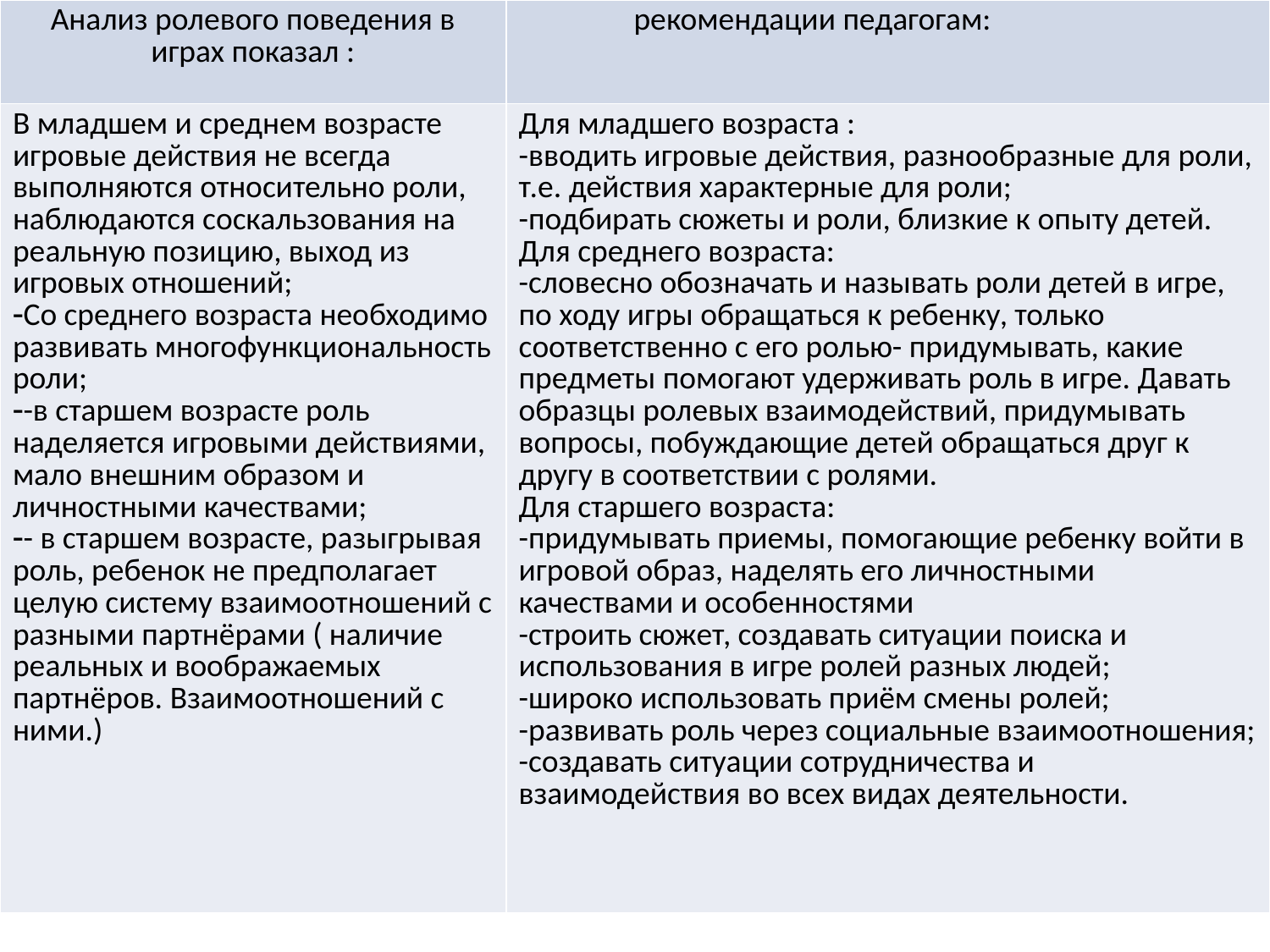

| Анализ ролевого поведения в играх показал : | рекомендации педагогам: |
| --- | --- |
| В младшем и среднем возрасте игровые действия не всегда выполняются относительно роли, наблюдаются соскальзования на реальную позицию, выход из игровых отношений; Со среднего возраста необходимо развивать многофункциональность роли; -в старшем возрасте роль наделяется игровыми действиями, мало внешним образом и личностными качествами; - в старшем возрасте, разыгрывая роль, ребенок не предполагает целую систему взаимоотношений с разными партнёрами ( наличие реальных и воображаемых партнёров. Взаимоотношений с ними.) | Для младшего возраста : -вводить игровые действия, разнообразные для роли, т.е. действия характерные для роли; -подбирать сюжеты и роли, близкие к опыту детей. Для среднего возраста: -словесно обозначать и называть роли детей в игре, по ходу игры обращаться к ребенку, только соответственно с его ролью- придумывать, какие предметы помогают удерживать роль в игре. Давать образцы ролевых взаимодействий, придумывать вопросы, побуждающие детей обращаться друг к другу в соответствии с ролями. Для старшего возраста: -придумывать приемы, помогающие ребенку войти в игровой образ, наделять его личностными качествами и особенностями -строить сюжет, создавать ситуации поиска и использования в игре ролей разных людей; -широко использовать приём смены ролей; -развивать роль через социальные взаимоотношения; -создавать ситуации сотрудничества и взаимодействия во всех видах деятельности. |
#